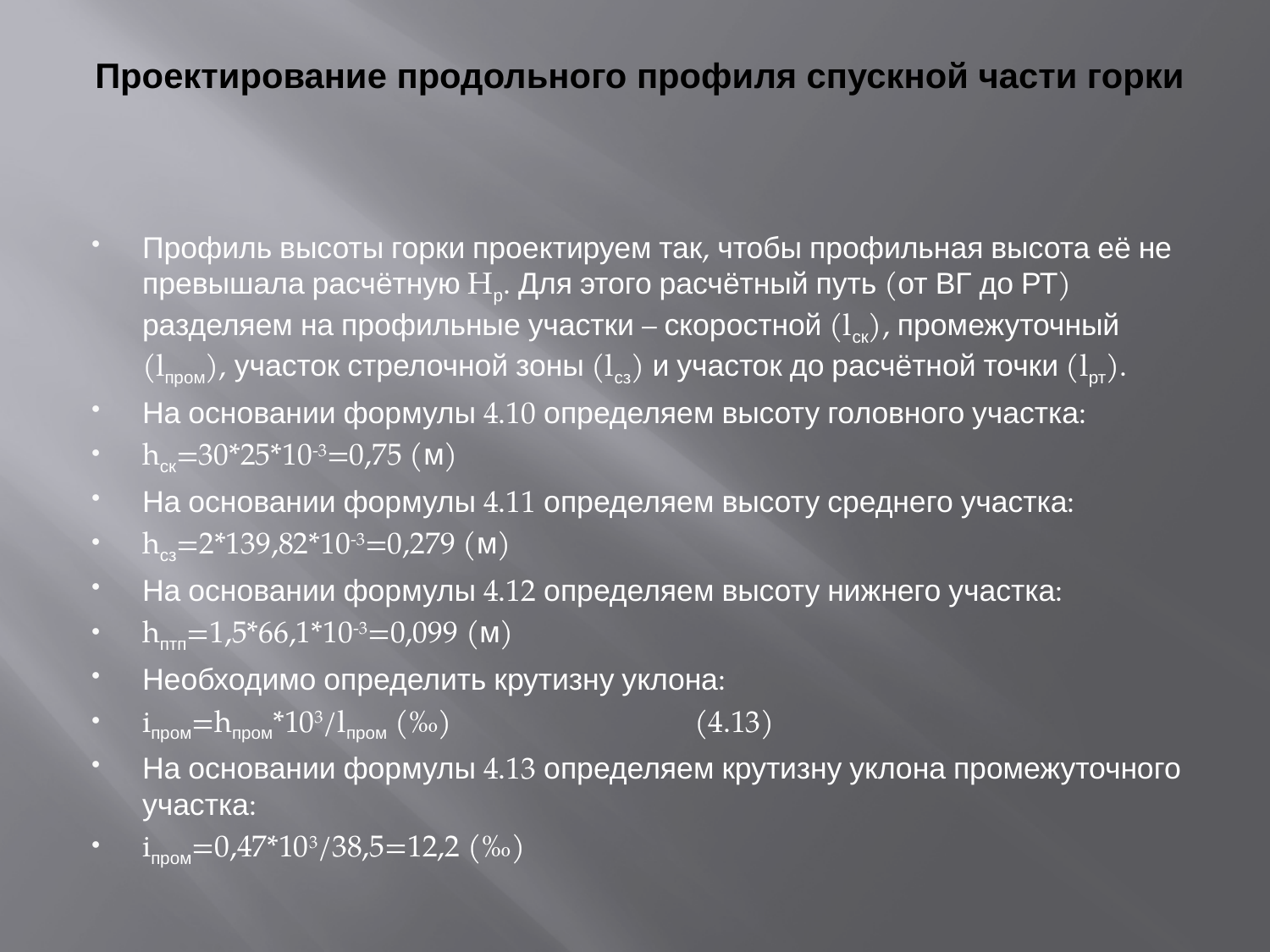

# Проектирование продольного профиля спускной части горки
Профиль высоты горки проектируем так, чтобы профильная высота её не превышала расчётную Hр. Для этого расчётный путь (от ВГ до РТ) разделяем на профильные участки – скоростной (lск), промежуточный (lпром), участок стрелочной зоны (lсз) и участок до расчётной точки (lрт).
На основании формулы 4.10 определяем высоту головного участка:
hск=30*25*10-3=0,75 (м)
На основании формулы 4.11 определяем высоту среднего участка:
hсз=2*139,82*10-3=0,279 (м)
На основании формулы 4.12 определяем высоту нижнего участка:
hптп=1,5*66,1*10-3=0,099 (м)
Необходимо определить крутизну уклона:
iпром=hпром*103/lпром (‰)                                (4.13)
На основании формулы 4.13 определяем крутизну уклона промежуточного участка:
iпром=0,47*103/38,5=12,2 (‰)